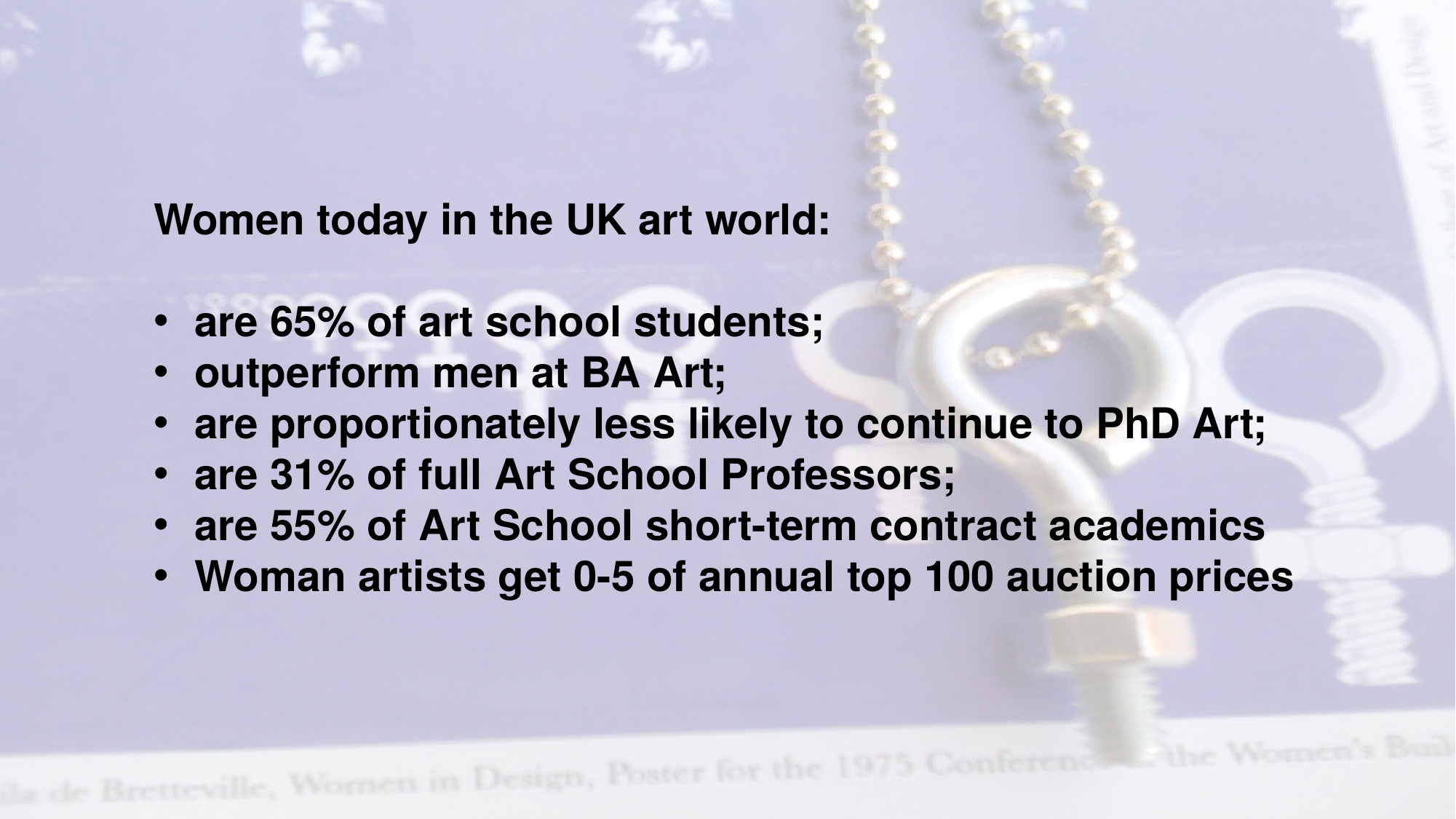

Women today in the UK art world:

are 65% of art school students;
outperform men at BA Art;
are proportionately less likely to continue to PhD Art;
are 31% of full Art School Professors;
are 55% of Art School short-term contract academics
Woman artists get 0-5 of annual top 100 auction prices